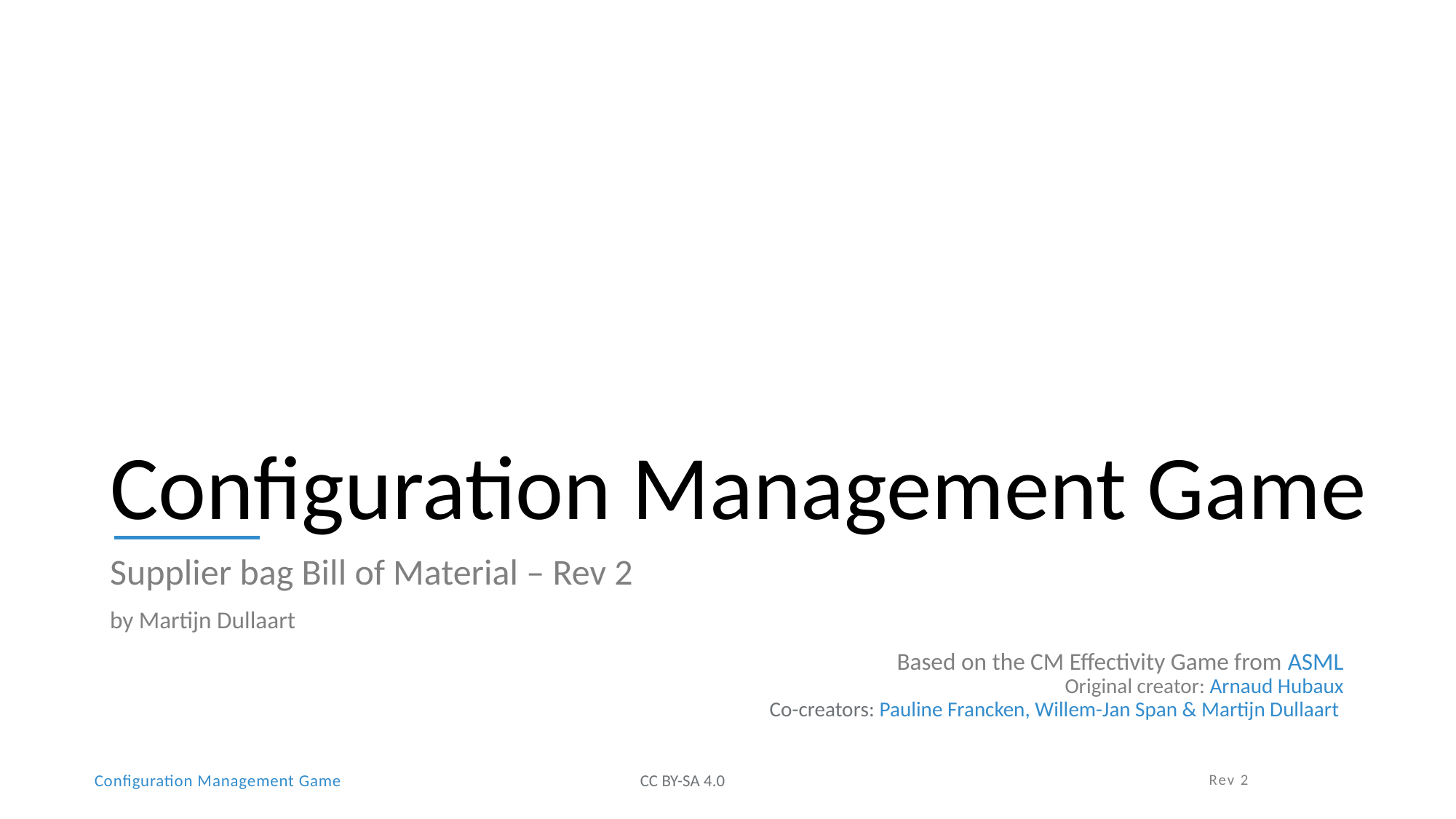

# Configuration Management Game
Supplier bag Bill of Material – Rev 2
by Martijn Dullaart
Based on the CM Effectivity Game from ASML
Original creator: Arnaud Hubaux
Co-creators: Pauline Francken, Willem-Jan Span & Martijn Dullaart
Rev 2